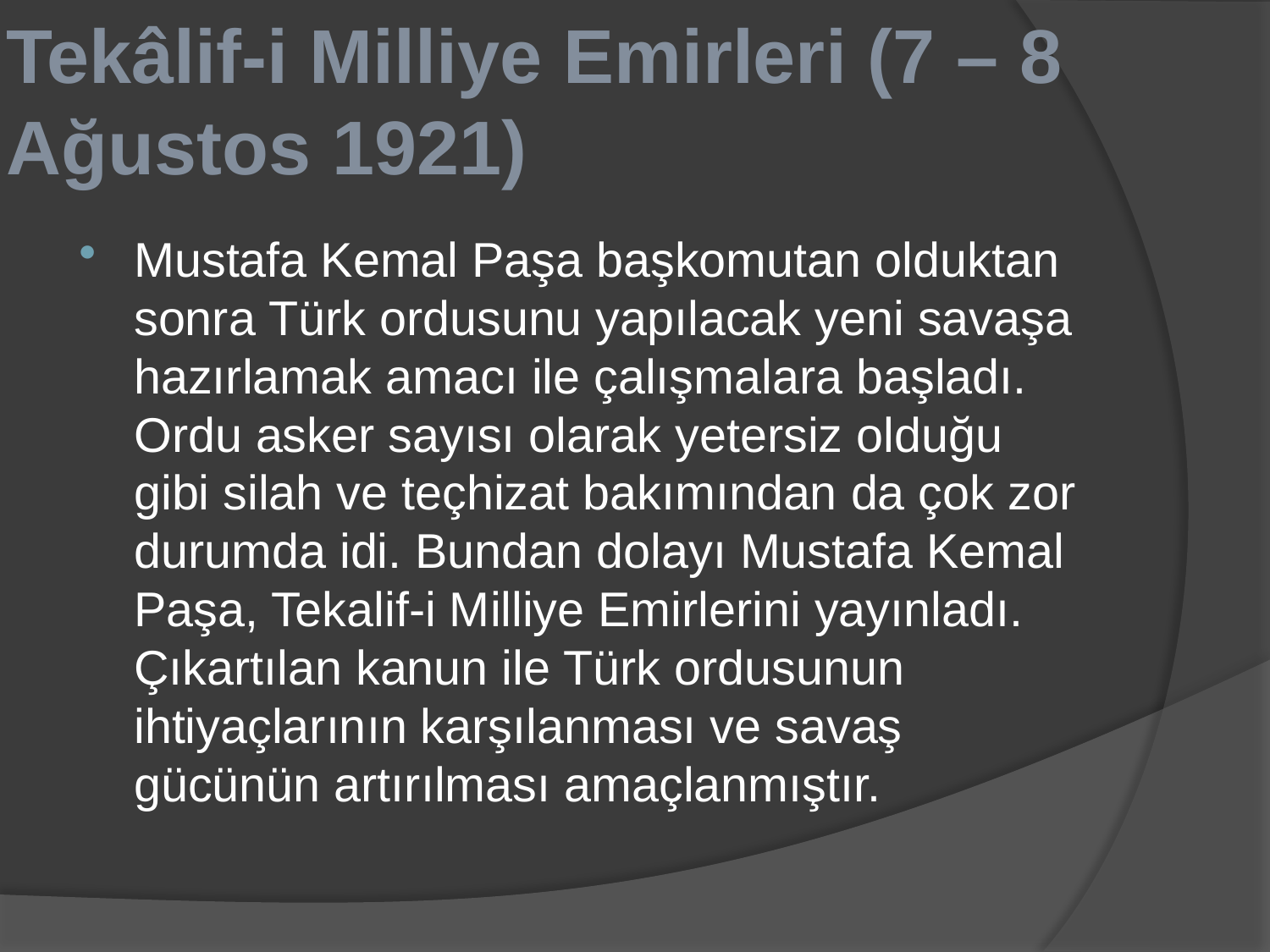

# Tekâlif-i Milliye Emirleri (7 – 8 Ağustos 1921)
Mustafa Kemal Paşa başkomutan olduktan sonra Türk ordusunu yapılacak yeni savaşa hazırlamak amacı ile çalışmalara başladı. Ordu asker sayısı olarak yetersiz olduğu gibi silah ve teçhizat bakımından da çok zor durumda idi. Bundan dolayı Mustafa Kemal Paşa, Tekalif-i Milliye Emirlerini yayınladı. Çıkartılan kanun ile Türk ordusunun ihtiyaçlarının karşılanması ve savaş gücünün artırılması amaçlanmıştır.